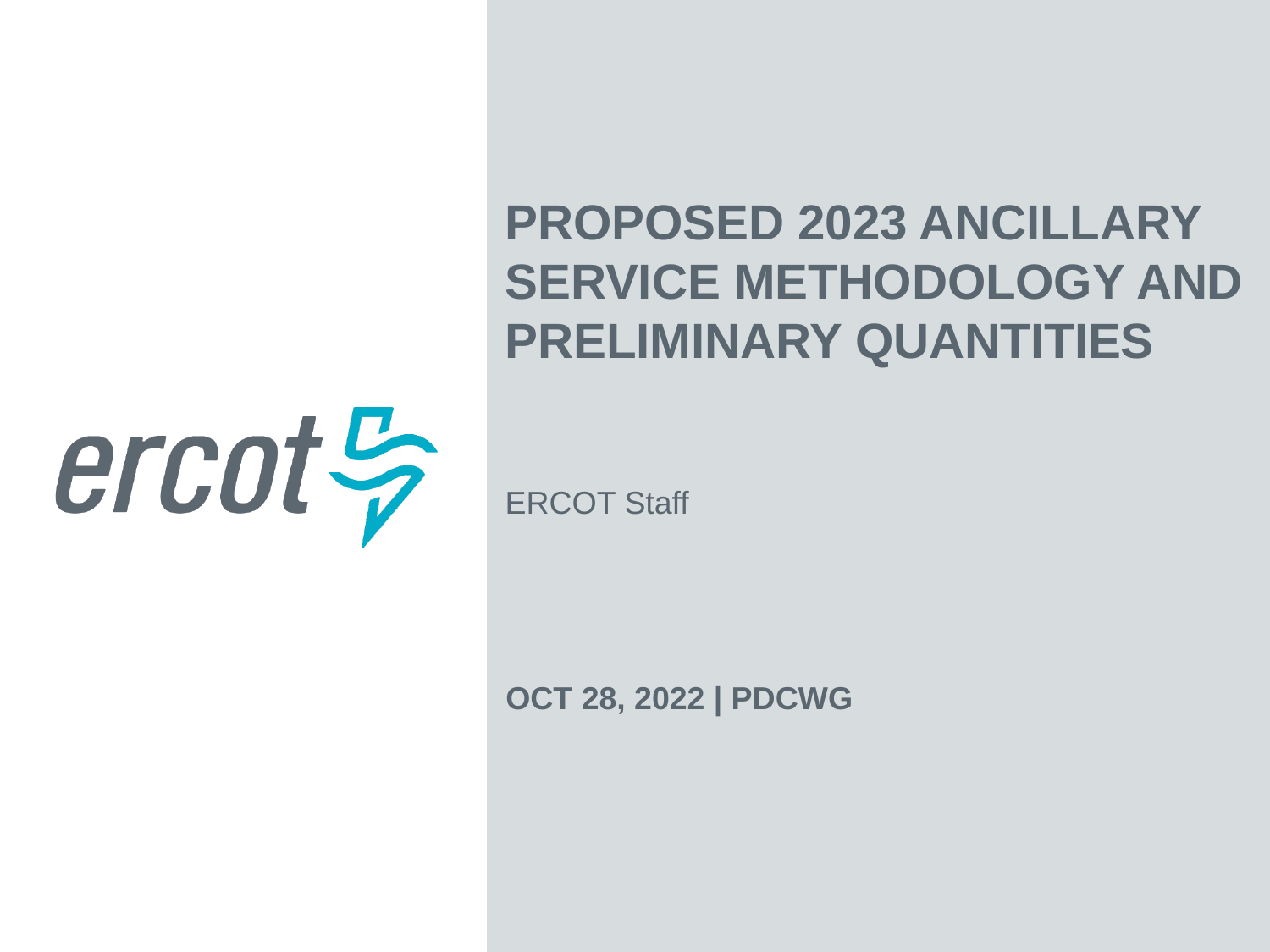

Proposed 2023 Ancillary Service Methodology And Preliminary Quantities
ERCOT Staff

Oct 28, 2022 | PDCWG